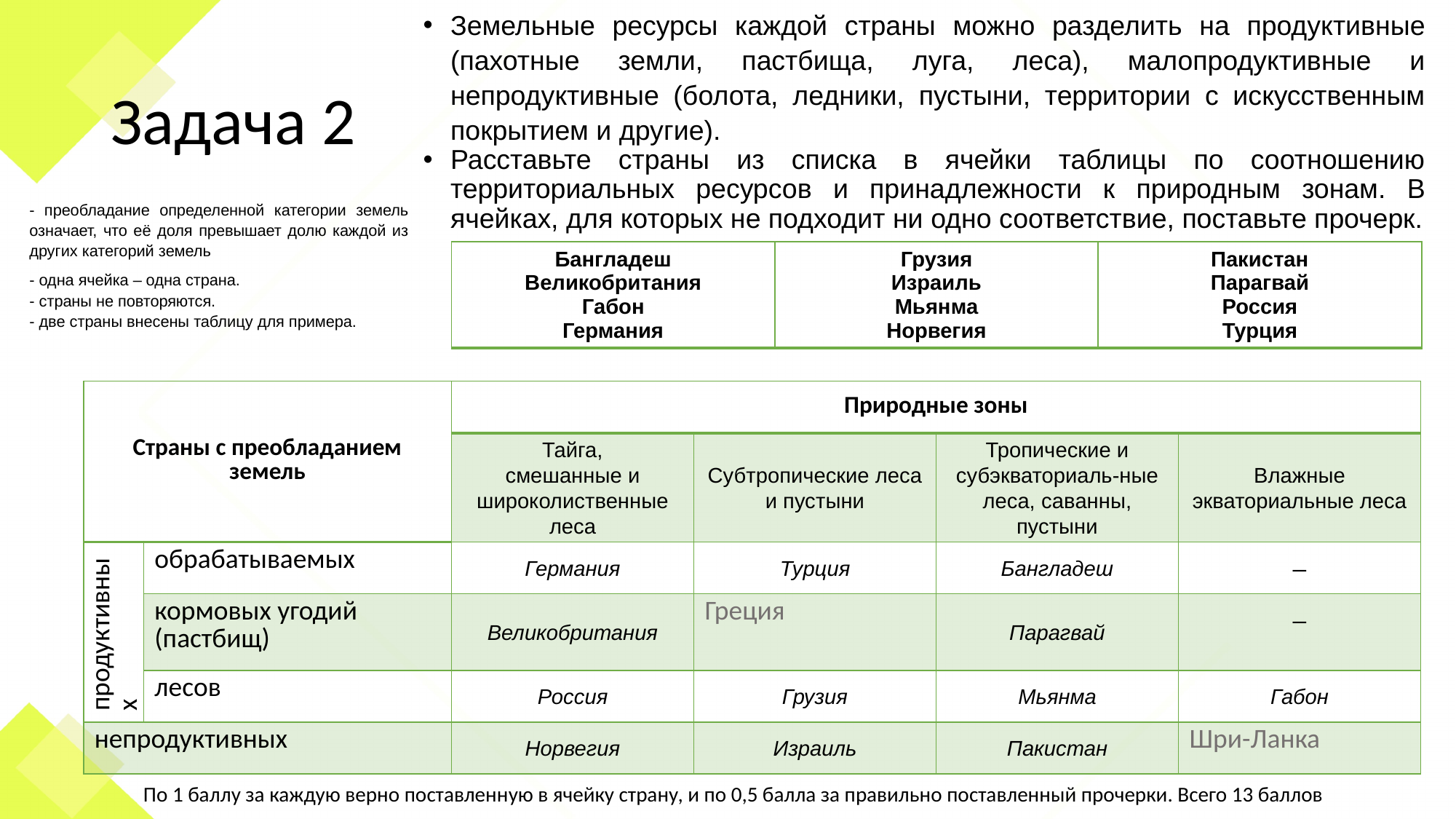

Земельные ресурсы каждой страны можно разделить на продуктивные (пахотные земли, пастбища, луга, леса), малопродуктивные и непродуктивные (болота, ледники, пустыни, территории с искусственным покрытием и другие).
Расставьте страны из списка в ячейки таблицы по соотношению территориальных ресурсов и принадлежности к природным зонам. В ячейках, для которых не подходит ни одно соответствие, поставьте прочерк.
# Задача 2
- преобладание определенной категории земель означает, что её доля превышает долю каждой из других категорий земель
- одна ячейка – одна страна.
- страны не повторяются.
- две страны внесены таблицу для примера.

| Бангладеш Великобритания Габон Германия | Грузия Израиль Мьянма Норвегия | Пакистан Парагвай Россия Турция |
| --- | --- | --- |
| Страны с преобладанием земель |  | Природные зоны |  |  |  |
| --- | --- | --- | --- | --- | --- |
|  |  | Тайга, смешанные и широколиственные леса | Субтропические леса и пустыни | Тропические и субэкваториаль-ные леса, саванны, пустыни | Влажные экваториальные леса |
| продуктивных | обрабатываемых | Германия | Турция | Бангладеш | \_ |
|  | кормовых угодий (пастбищ) | Великобритания | Греция | Парагвай | \_ |
|  | лесов | Россия | Грузия | Мьянма | Габон |
| непродуктивных |  | Норвегия | Израиль | Пакистан | Шри-Ланка |
По 1 баллу за каждую верно поставленную в ячейку страну, и по 0,5 балла за правильно поставленный прочерки. Всего 13 баллов